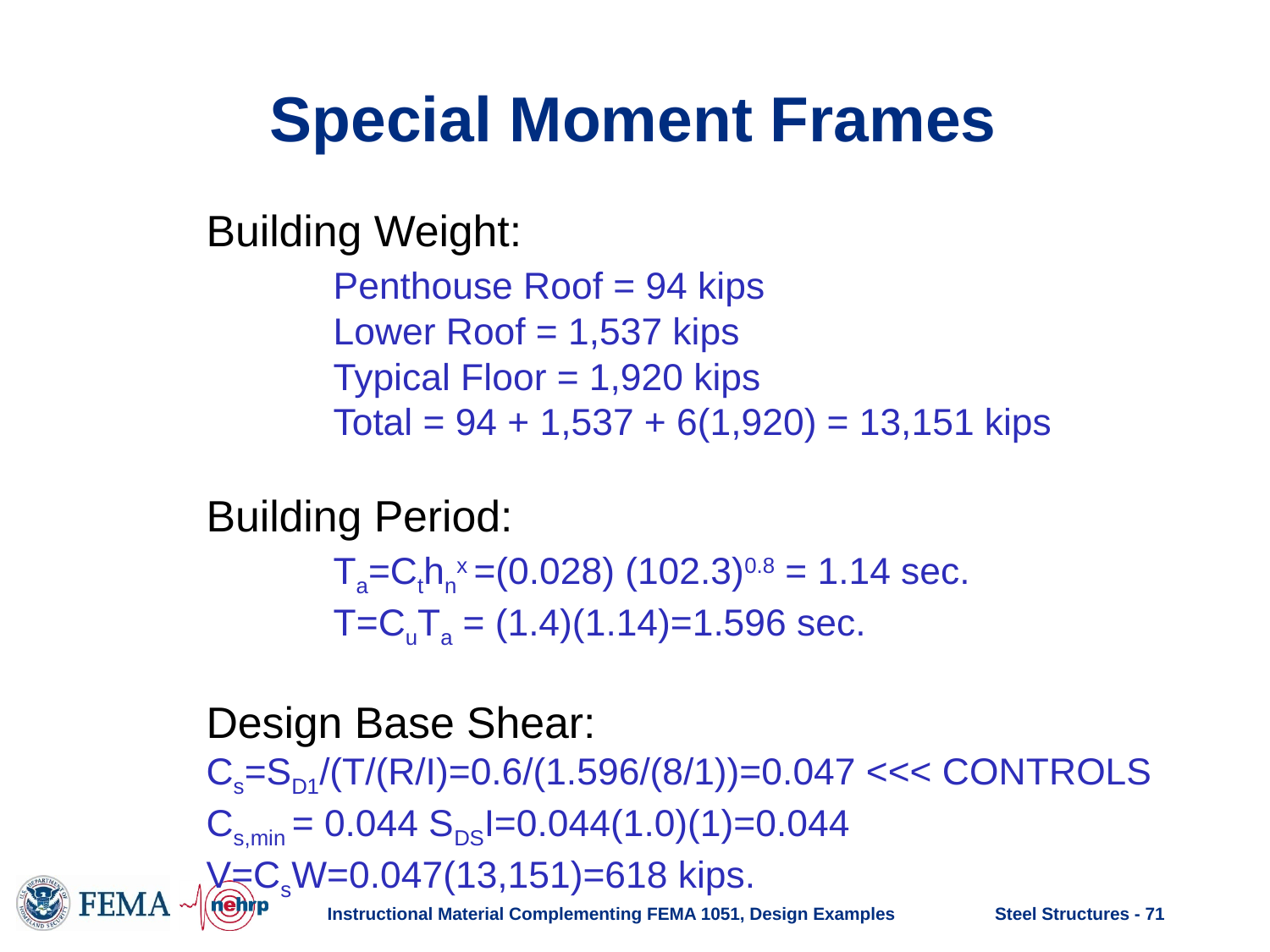

# Special Moment Frames
Building Weight:
	Penthouse Roof = 94 kips
	Lower Roof = 1,537 kips
	Typical Floor = 1,920 kips
	Total = 94 + 1,537 + 6(1,920) = 13,151 kips

Building Period:
	Ta=Cthnx =(0.028) (102.3)0.8 = 1.14 sec.
	T=CuTa = (1.4)(1.14)=1.596 sec.
Design Base Shear:
Cs=SD1/(T/(R/I)=0.6/(1.596/(8/1))=0.047 <<< CONTROLS
Cs,min = 0.044 SDSI=0.044(1.0)(1)=0.044
V=CsW=0.047(13,151)=618 kips.

Instructional Material Complementing FEMA 1051, Design Examples
Steel Structures - 71